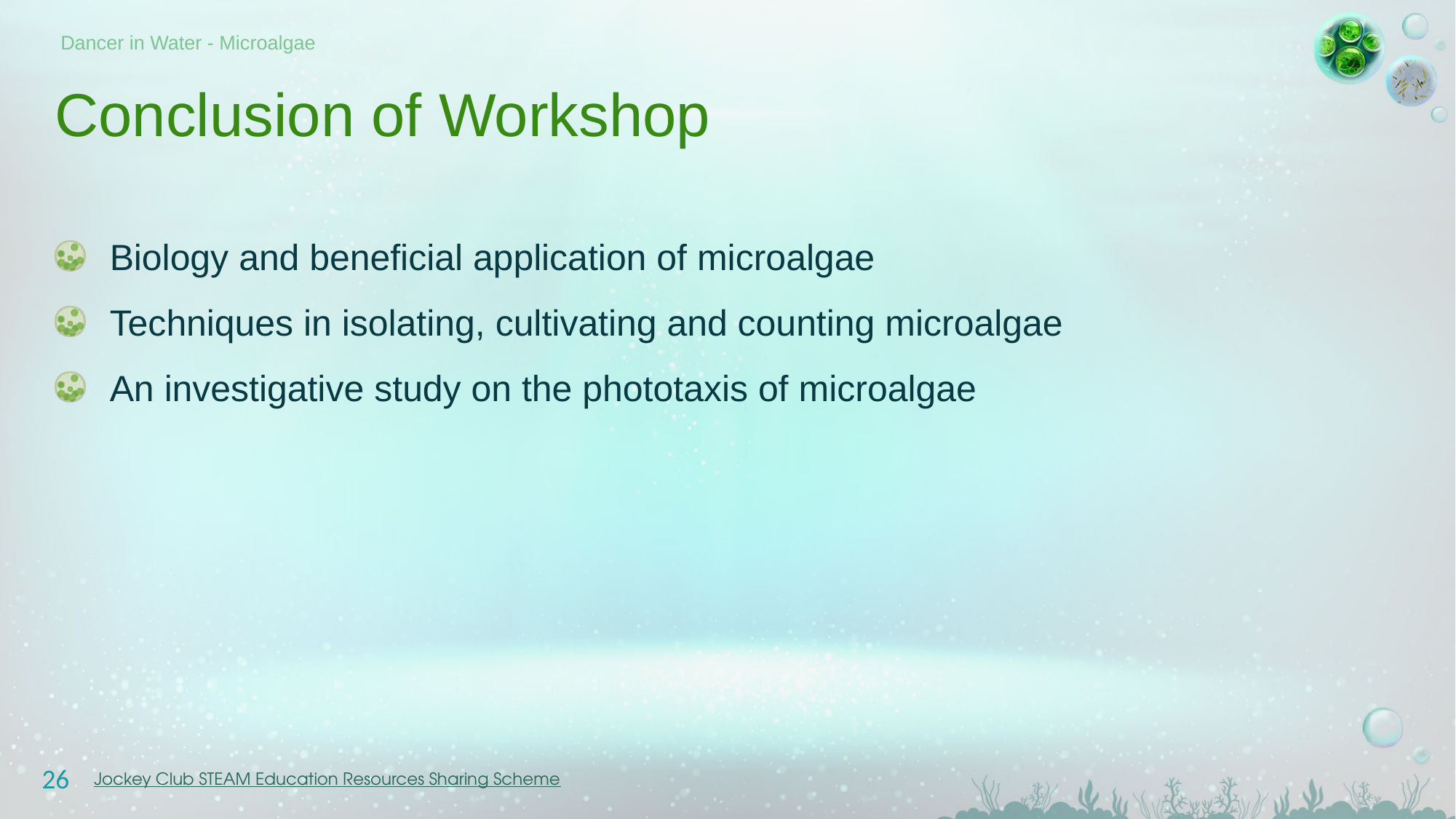

# Conclusion of Workshop
Biology and beneficial application of microalgae
Techniques in isolating, cultivating and counting microalgae
An investigative study on the phototaxis of microalgae
26